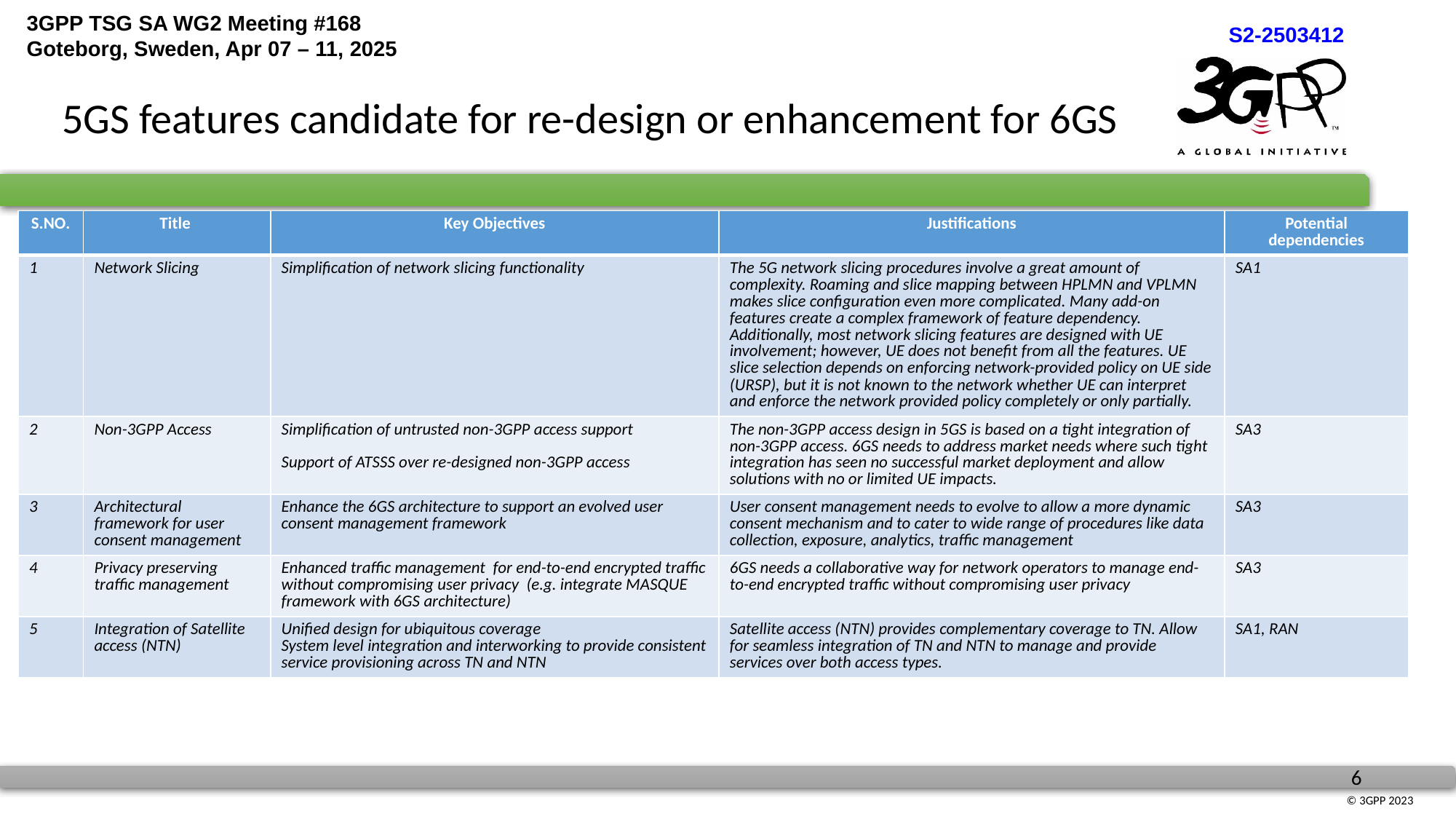

# 5GS features candidate for re-design or enhancement for 6GS
| S.NO. | Title | Key Objectives | Justifications | Potential dependencies |
| --- | --- | --- | --- | --- |
| 1 | Network Slicing | Simplification of network slicing functionality | The 5G network slicing procedures involve a great amount of complexity. Roaming and slice mapping between HPLMN and VPLMN makes slice configuration even more complicated. Many add-on features create a complex framework of feature dependency. Additionally, most network slicing features are designed with UE involvement; however, UE does not benefit from all the features. UE slice selection depends on enforcing network-provided policy on UE side (URSP), but it is not known to the network whether UE can interpret and enforce the network provided policy completely or only partially. | SA1 |
| 2 | Non-3GPP Access | Simplification of untrusted non-3GPP access support Support of ATSSS over re-designed non-3GPP access | The non-3GPP access design in 5GS is based on a tight integration of non-3GPP access. 6GS needs to address market needs where such tight integration has seen no successful market deployment and allow solutions with no or limited UE impacts. | SA3 |
| 3 | Architectural framework for user consent management | Enhance the 6GS architecture to support an evolved user consent management framework | User consent management needs to evolve to allow a more dynamic consent mechanism and to cater to wide range of procedures like data collection, exposure, analytics, traffic management | SA3 |
| 4 | Privacy preserving traffic management | Enhanced traffic management for end-to-end encrypted traffic without compromising user privacy (e.g. integrate MASQUE framework with 6GS architecture) | 6GS needs a collaborative way for network operators to manage end-to-end encrypted traffic without compromising user privacy | SA3 |
| 5 | Integration of Satellite access (NTN) | Unified design for ubiquitous coverage System level integration and interworking to provide consistent service provisioning across TN and NTN | Satellite access (NTN) provides complementary coverage to TN. Allow for seamless integration of TN and NTN to manage and provide services over both access types. | SA1, RAN |